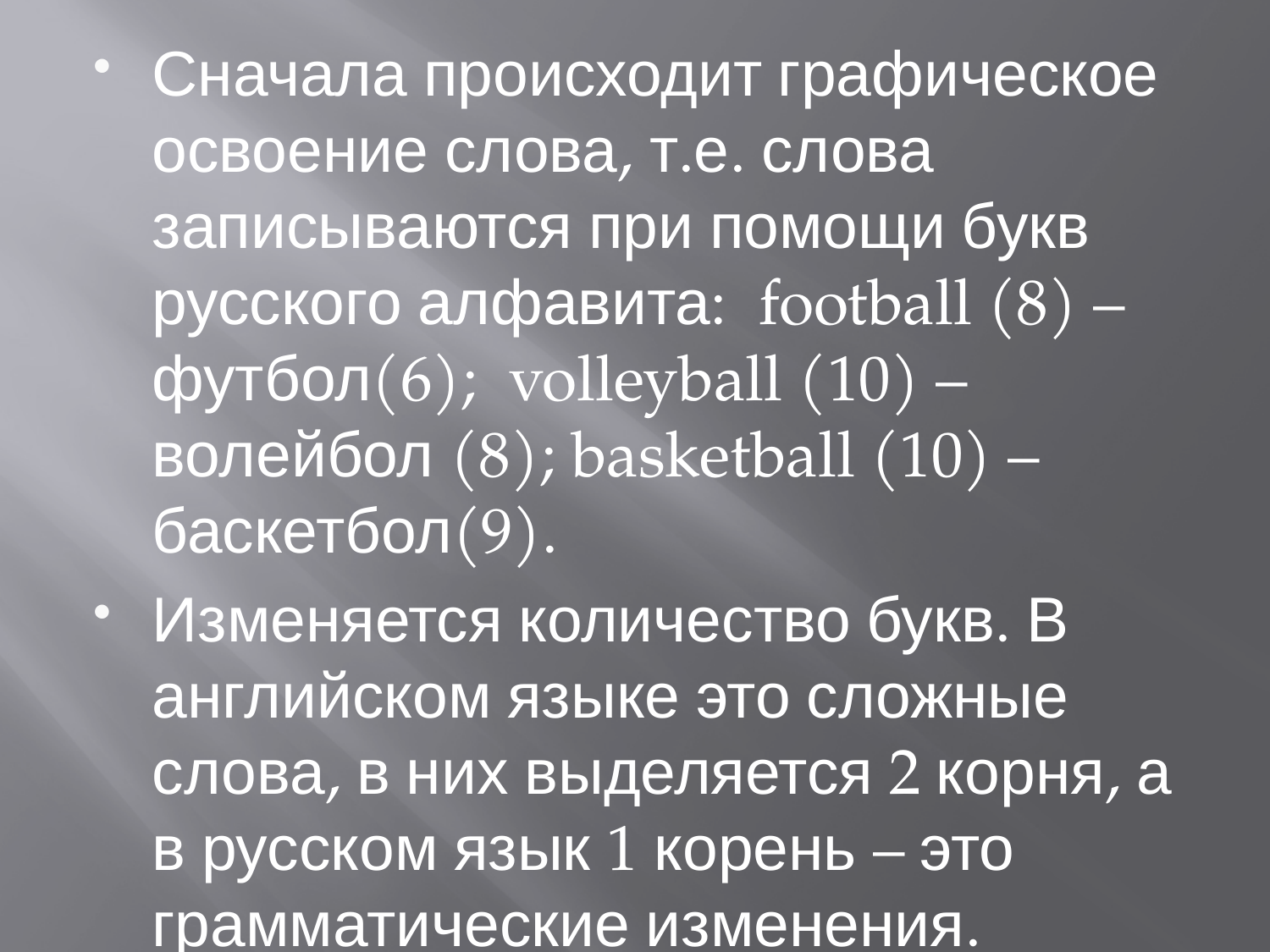

Сначала происходит графическое освоение слова, т.е. слова записываются при помощи букв русского алфавита:  football (8) – футбол(6);  volleyball (10) – волейбол (8); basketball (10) –  баскетбол(9).
Изменяется количество букв. В английском языке это сложные слова, в них выделяется 2 корня, а в русском язык 1 корень – это грамматические изменения.